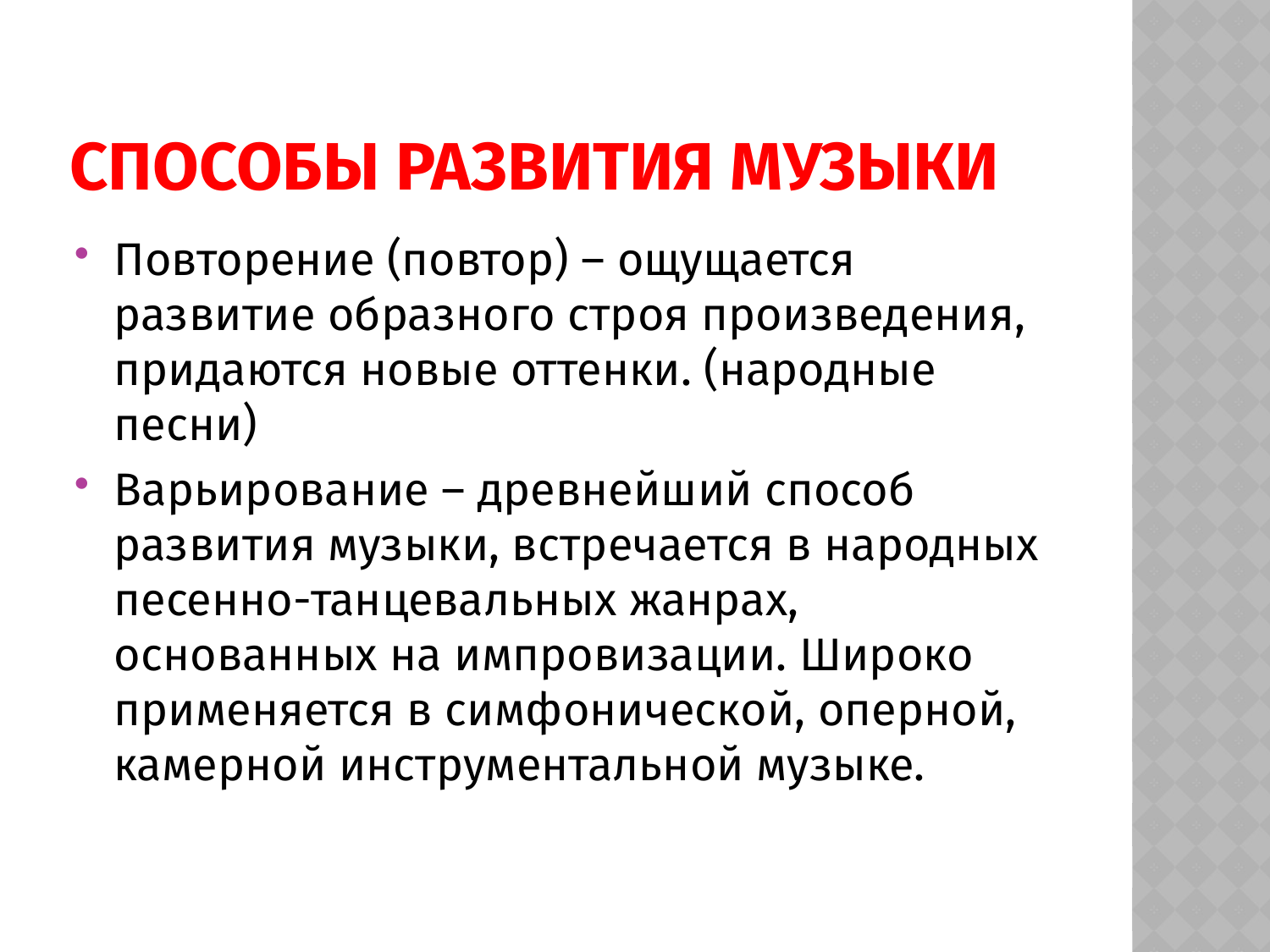

# Способы развития музыки
Повторение (повтор) – ощущается развитие образного строя произведения, придаются новые оттенки. (народные песни)
Варьирование – древнейший способ развития музыки, встречается в народных песенно-танцевальных жанрах, основанных на импровизации. Широко применяется в симфонической, оперной, камерной инструментальной музыке.